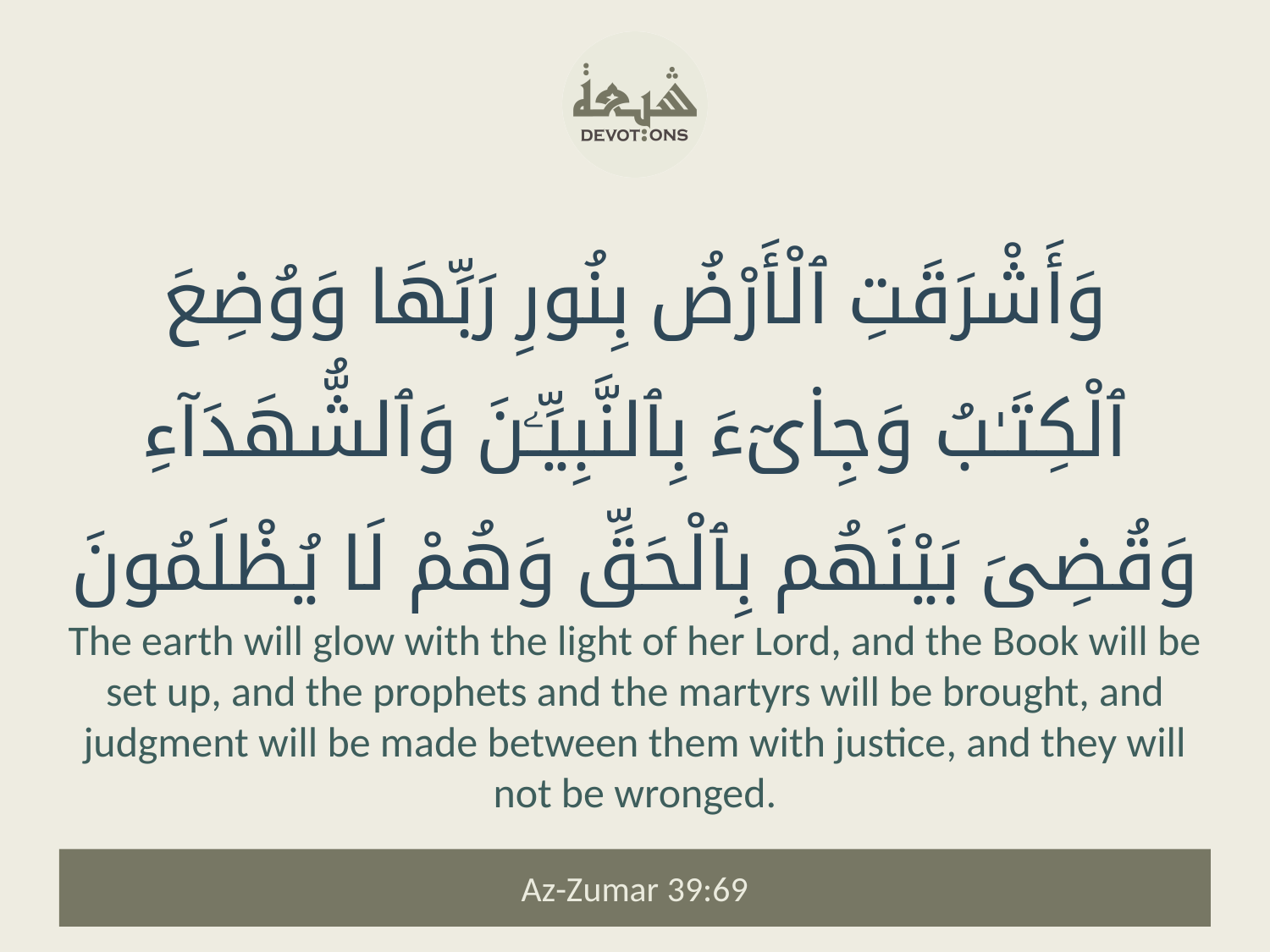

وَأَشْرَقَتِ ٱلْأَرْضُ بِنُورِ رَبِّهَا وَوُضِعَ ٱلْكِتَـٰبُ وَجِا۟ىٓءَ بِٱلنَّبِيِّـۧنَ وَٱلشُّهَدَآءِ وَقُضِىَ بَيْنَهُم بِٱلْحَقِّ وَهُمْ لَا يُظْلَمُونَ
The earth will glow with the light of her Lord, and the Book will be set up, and the prophets and the martyrs will be brought, and judgment will be made between them with justice, and they will not be wronged.
Az-Zumar 39:69